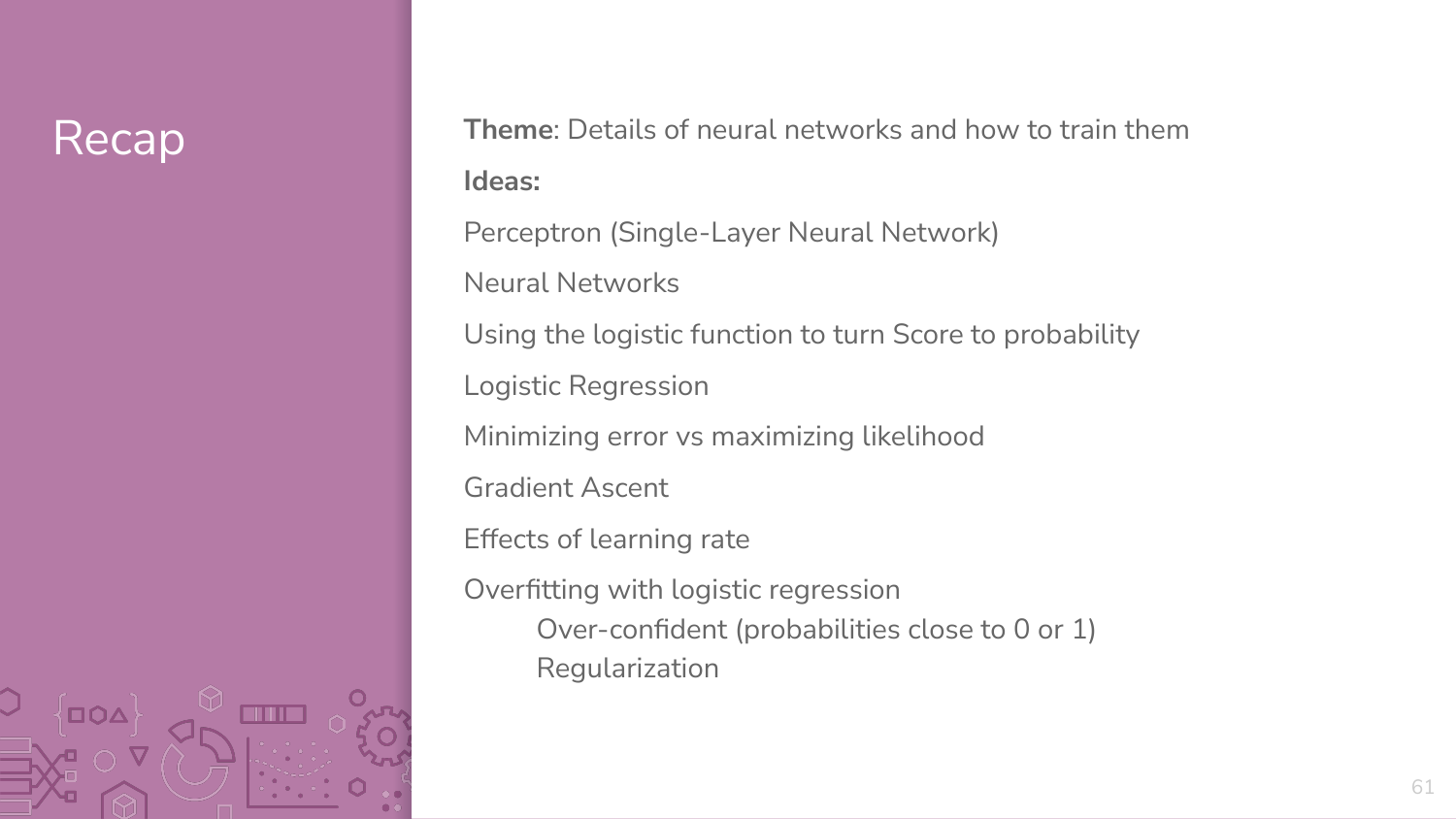

# Recap
Theme: Details of neural networks and how to train them
Ideas:
Perceptron (Single-Layer Neural Network)
Neural Networks
Using the logistic function to turn Score to probability
Logistic Regression
Minimizing error vs maximizing likelihood
Gradient Ascent
Effects of learning rate
Overfitting with logistic regression
Over-confident (probabilities close to 0 or 1)
Regularization

61